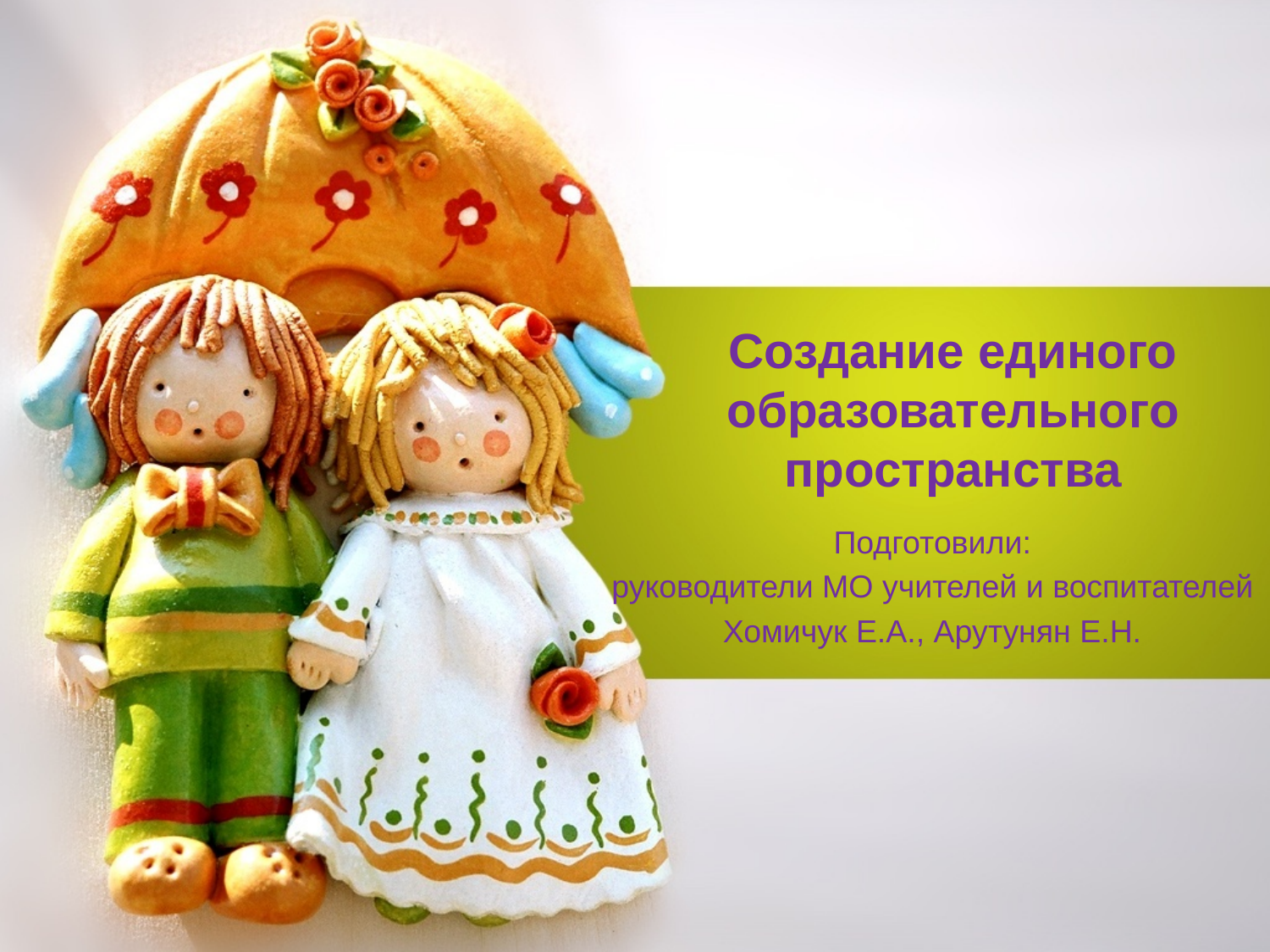

# Создание единого образовательного пространства
Подготовили:
руководители МО учителей и воспитателей
Хомичук Е.А., Арутунян Е.Н.